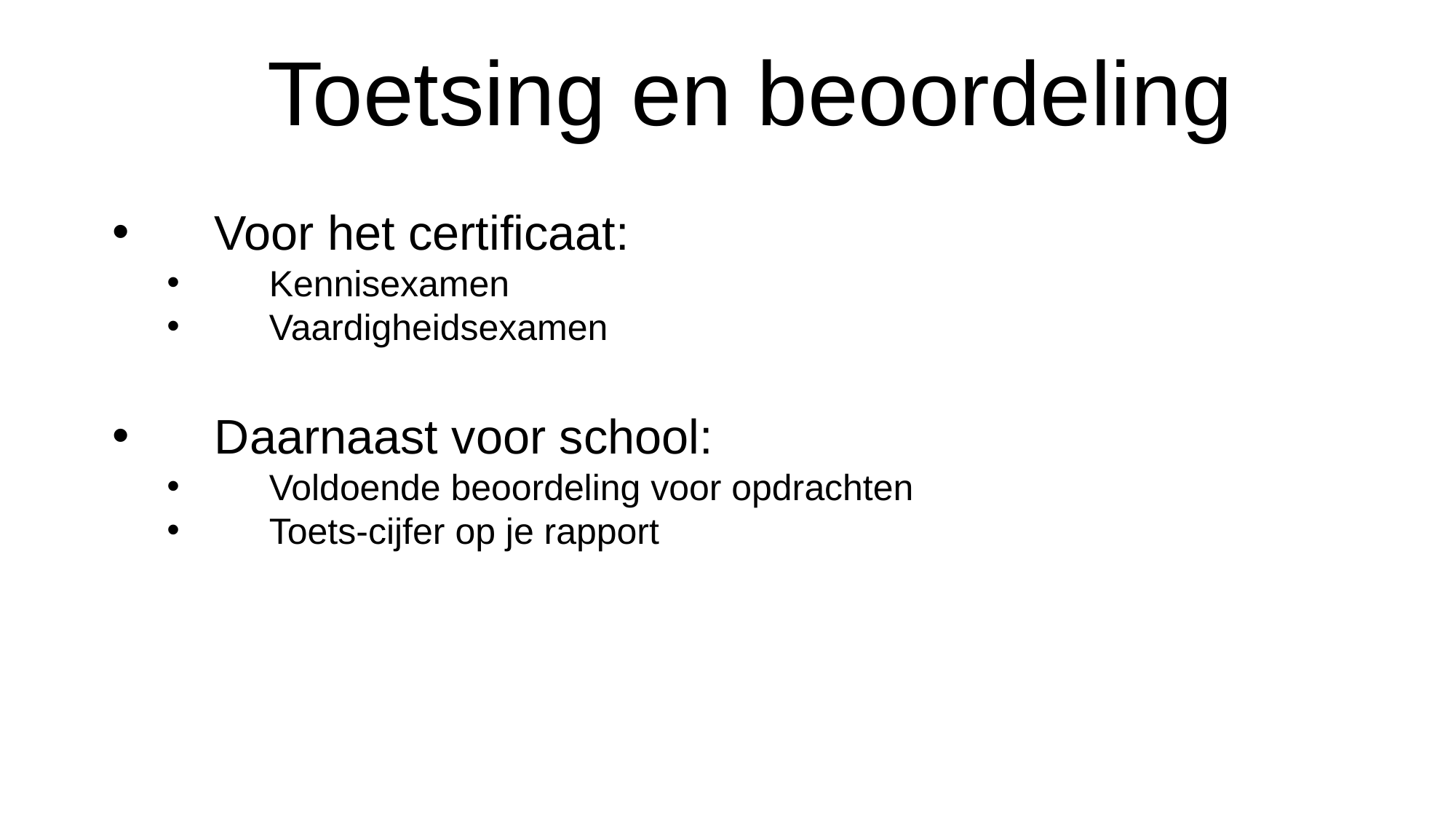

Toetsing en beoordeling

Voor het certificaat:
Kennisexamen
Vaardigheidsexamen

Daarnaast voor school:
Voldoende beoordeling voor opdrachten
Toets-cijfer op je rapport